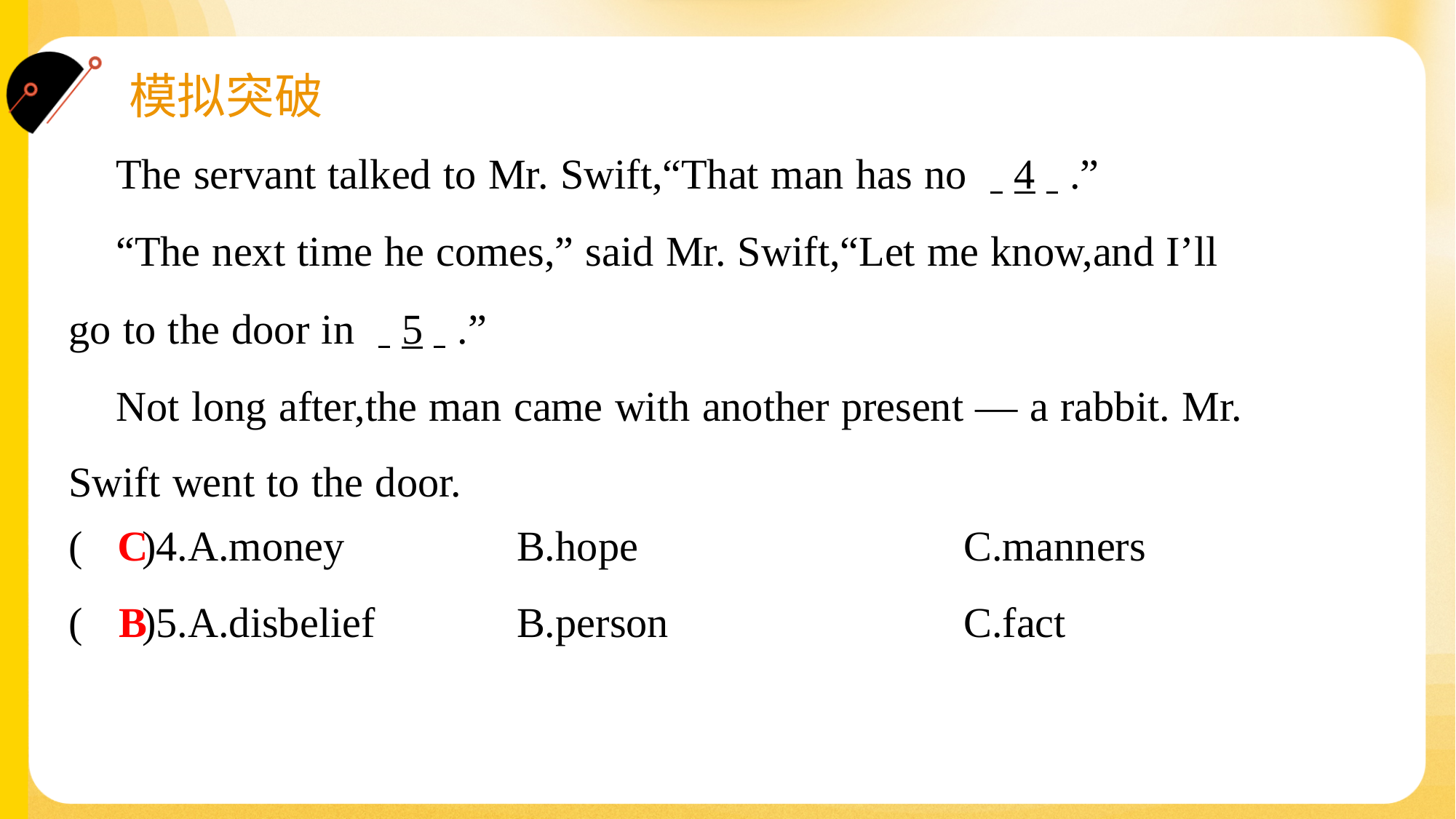

The servant talked to Mr. Swift,“That man has no . .4. ..”
    “The next time he comes,” said Mr. Swift,“Let me know,and I’ll
go to the door in . .5. ..”
    Not long after,the man came with another present — a rabbit. Mr.
Swift went to the door.#7
C
(     )4.A.money	B.hope	C.manners
B
(     )5.A.disbelief	B.person	C.fact